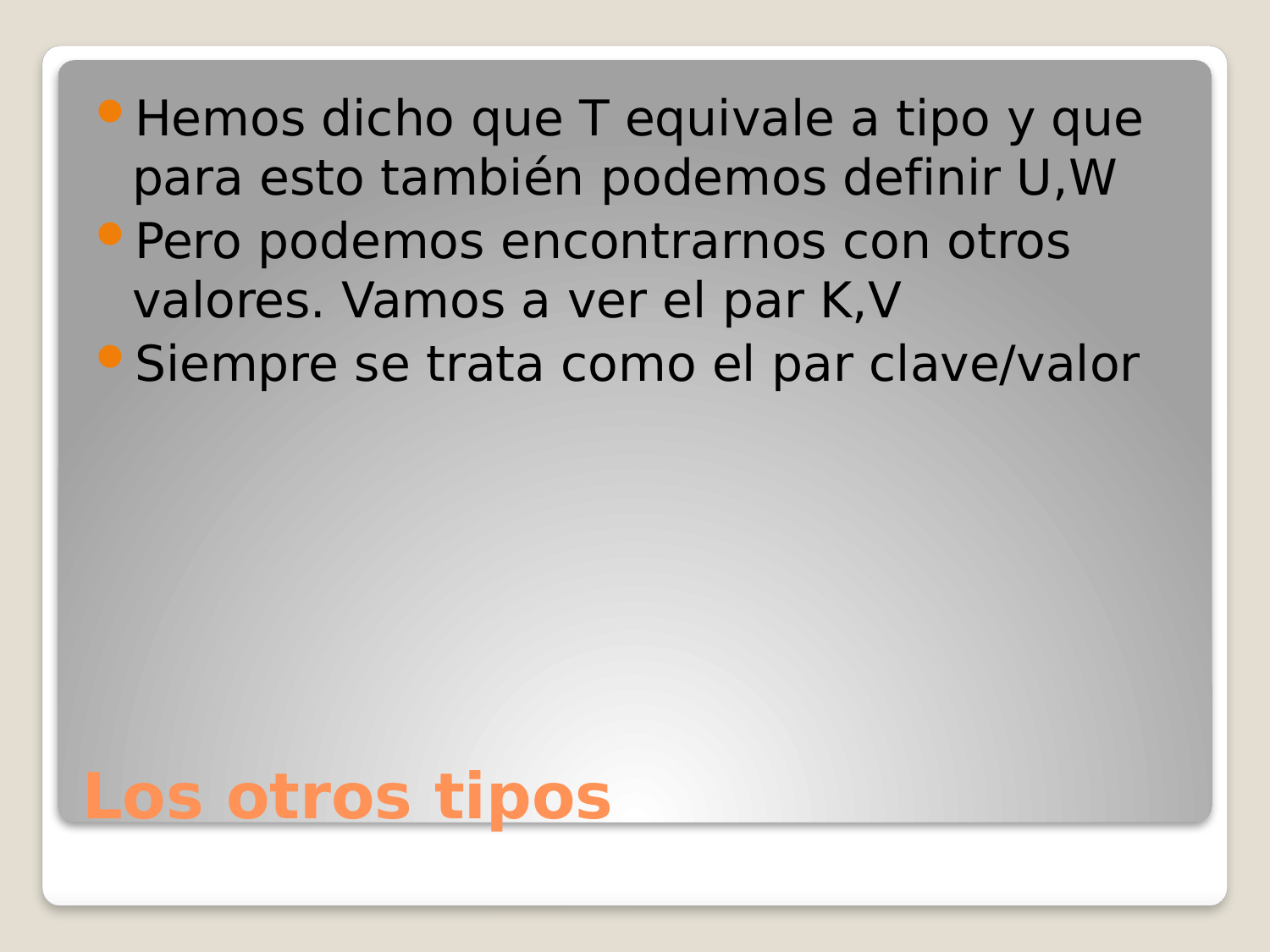

Hemos dicho que T equivale a tipo y que para esto también podemos definir U,W
Pero podemos encontrarnos con otros valores. Vamos a ver el par K,V
Siempre se trata como el par clave/valor

# Los otros tipos